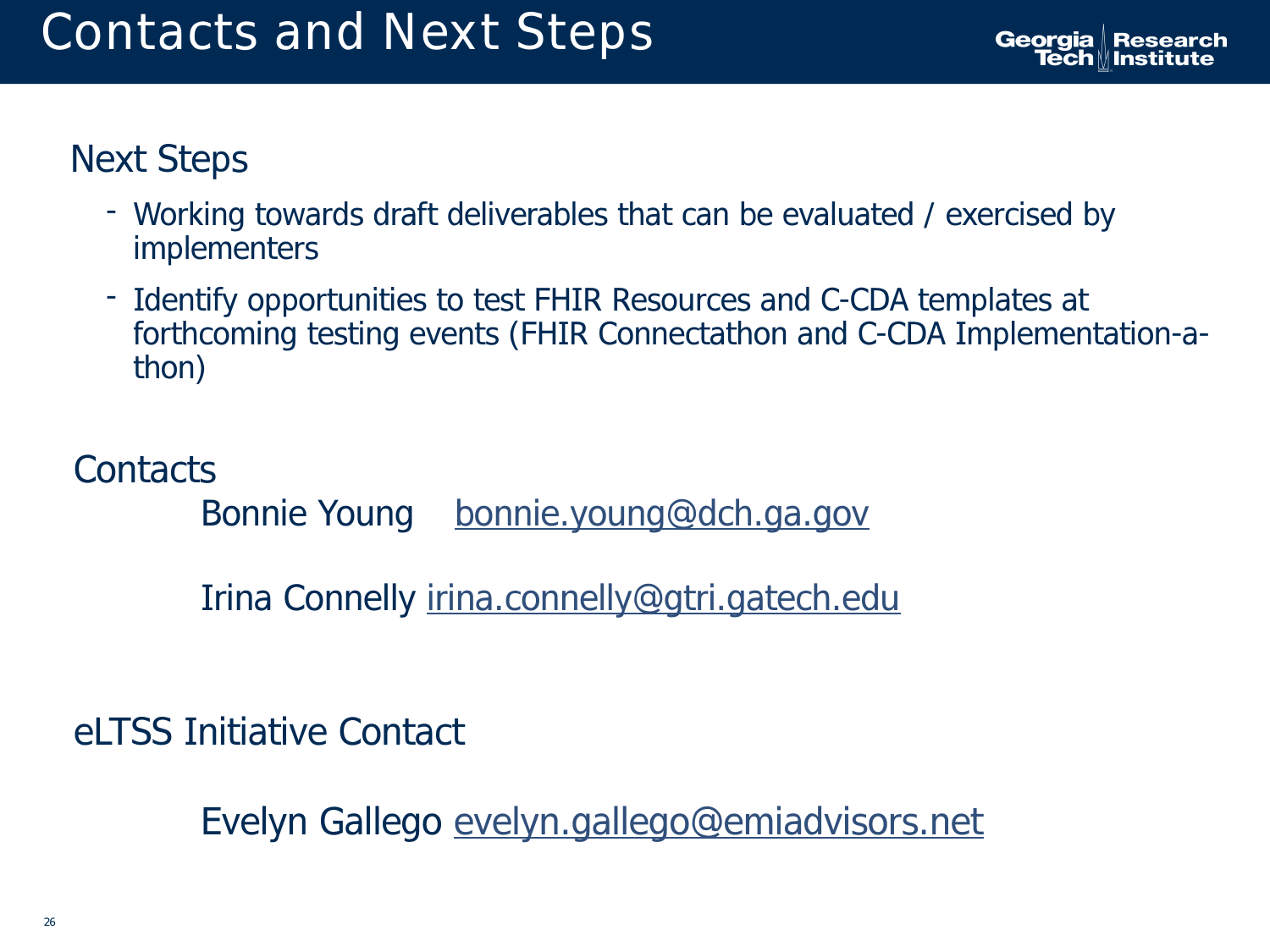

# Contacts and Next Steps
Next Steps
Working towards draft deliverables that can be evaluated / exercised by implementers
Identify opportunities to test FHIR Resources and C-CDA templates at forthcoming testing events (FHIR Connectathon and C-CDA Implementation-a-thon)
Contacts
	Bonnie Young	bonnie.young@dch.ga.gov

	Irina Connelly irina.connelly@gtri.gatech.edu

eLTSS Initiative Contact

	Evelyn Gallego evelyn.gallego@emiadvisors.net